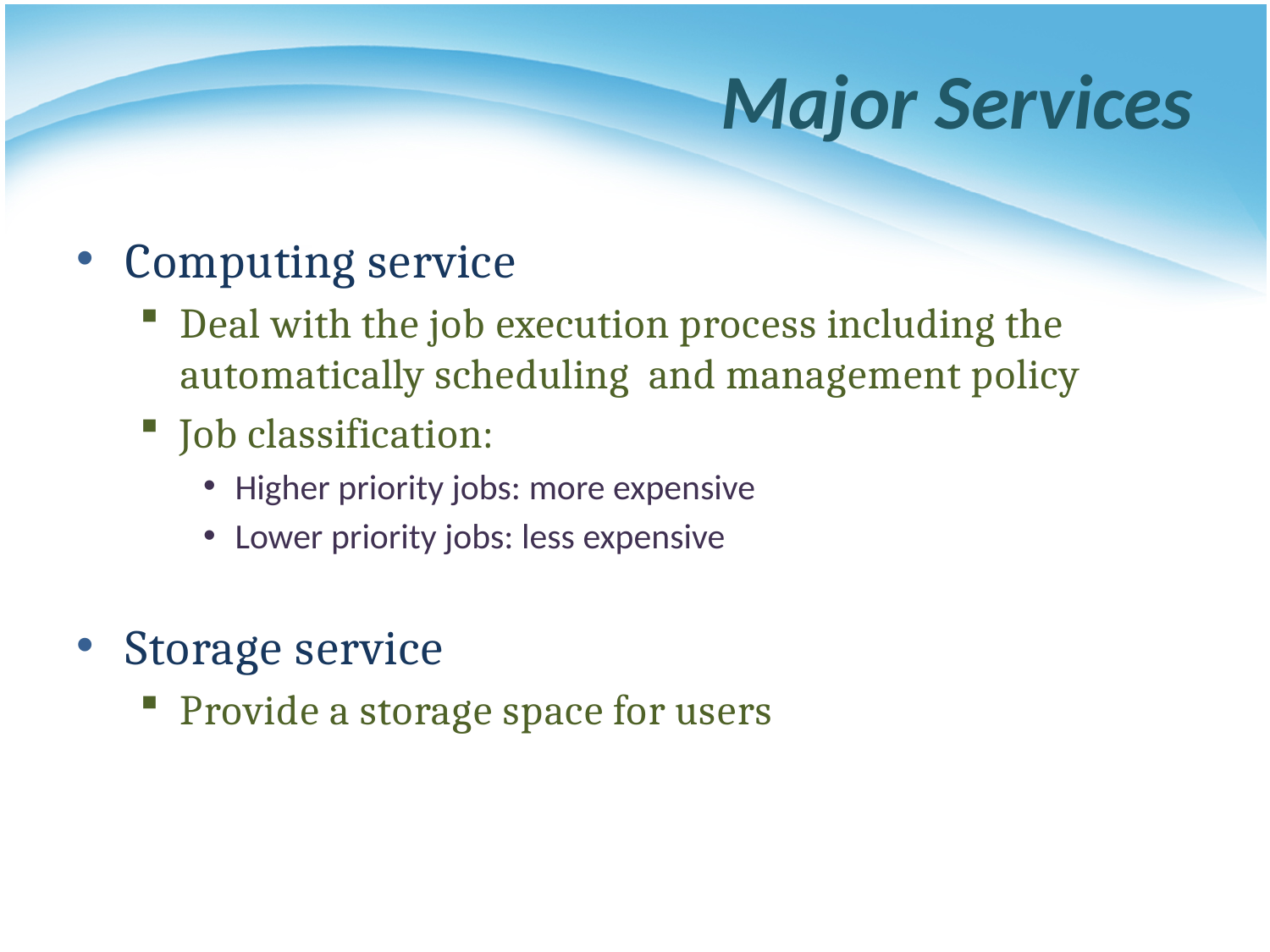

# Major Services
Computing service
Deal with the job execution process including the automatically scheduling  and management policy
Job classification:
Higher priority jobs: more expensive
Lower priority jobs: less expensive

Storage service
Provide a storage space for users